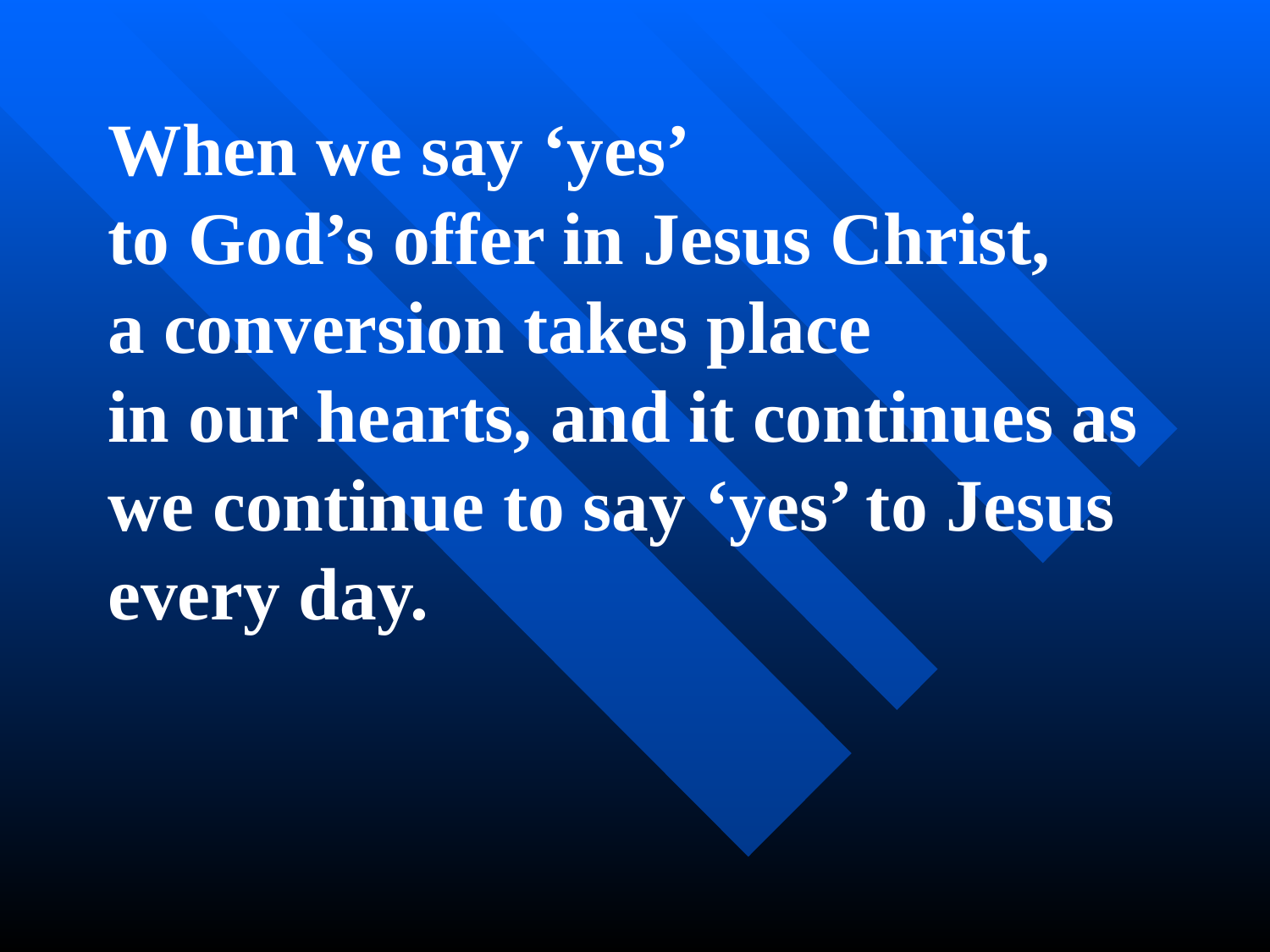

When we say ‘yes’
to God’s offer in Jesus Christ,
a conversion takes place
in our hearts, and it continues as we continue to say ‘yes’ to Jesus every day.